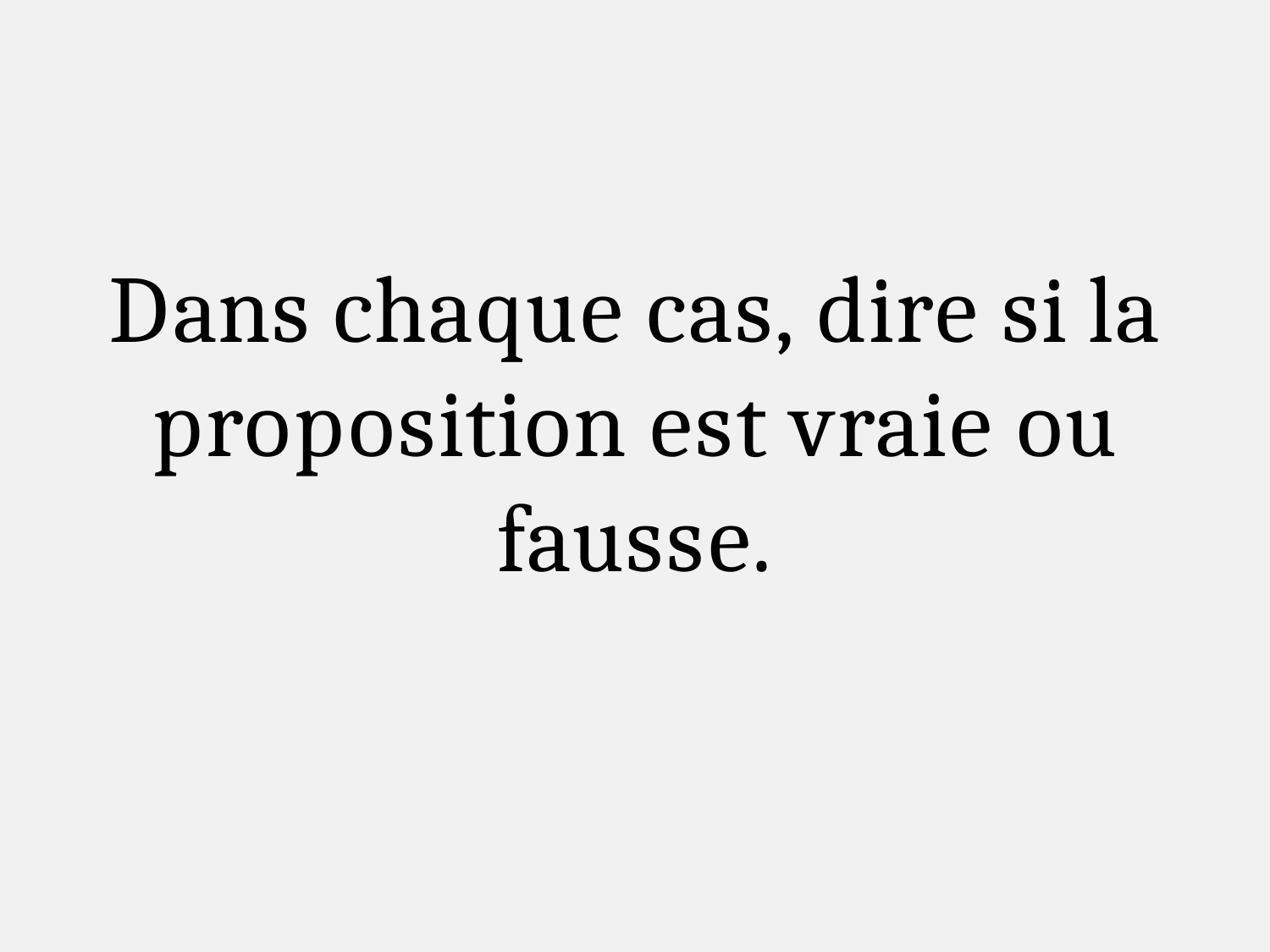

# Dans chaque cas, dire si la proposition est vraie ou fausse.